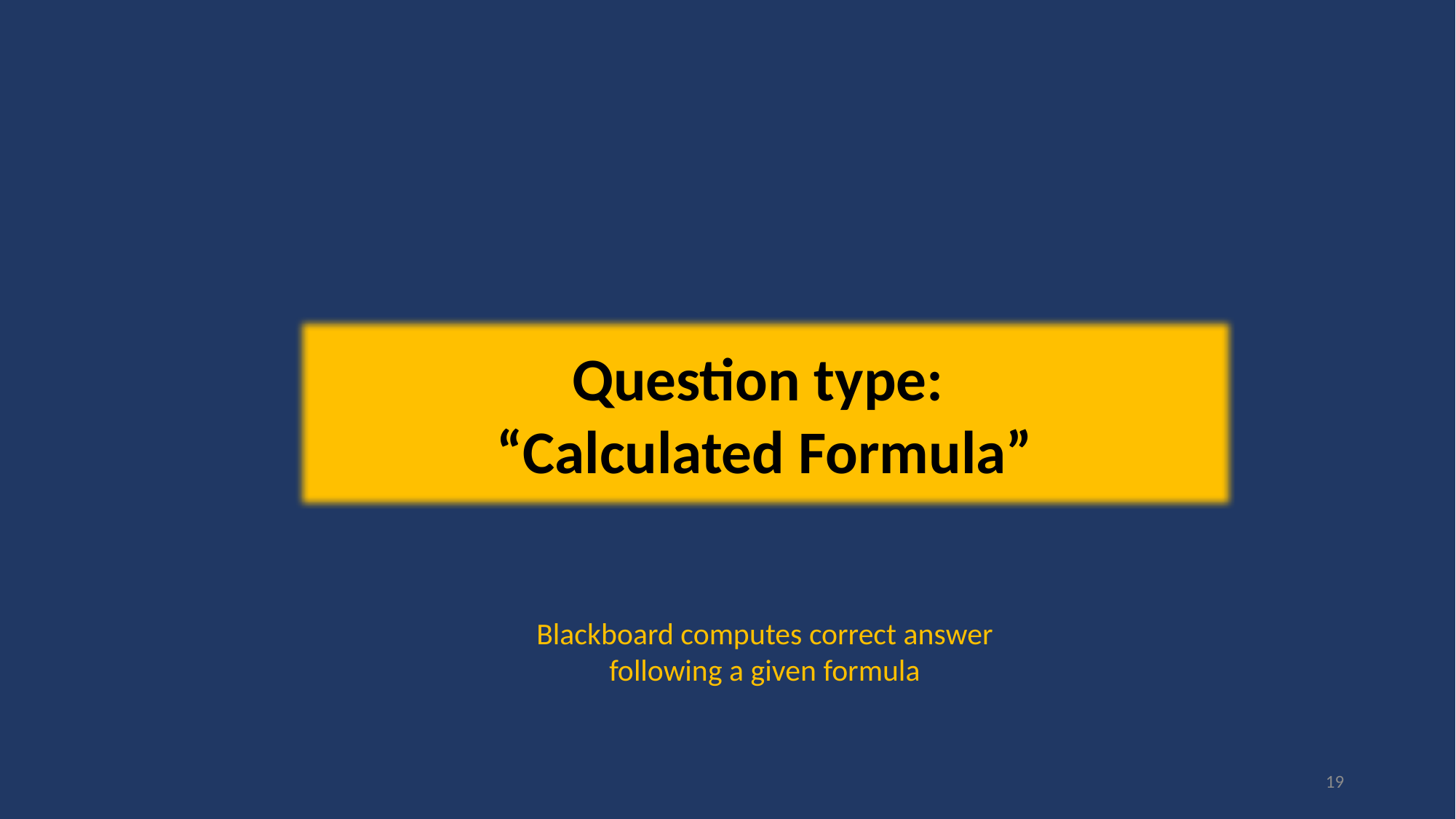

Question type:
“Calculated Formula”
Blackboard computes correct answer following a given formula
19